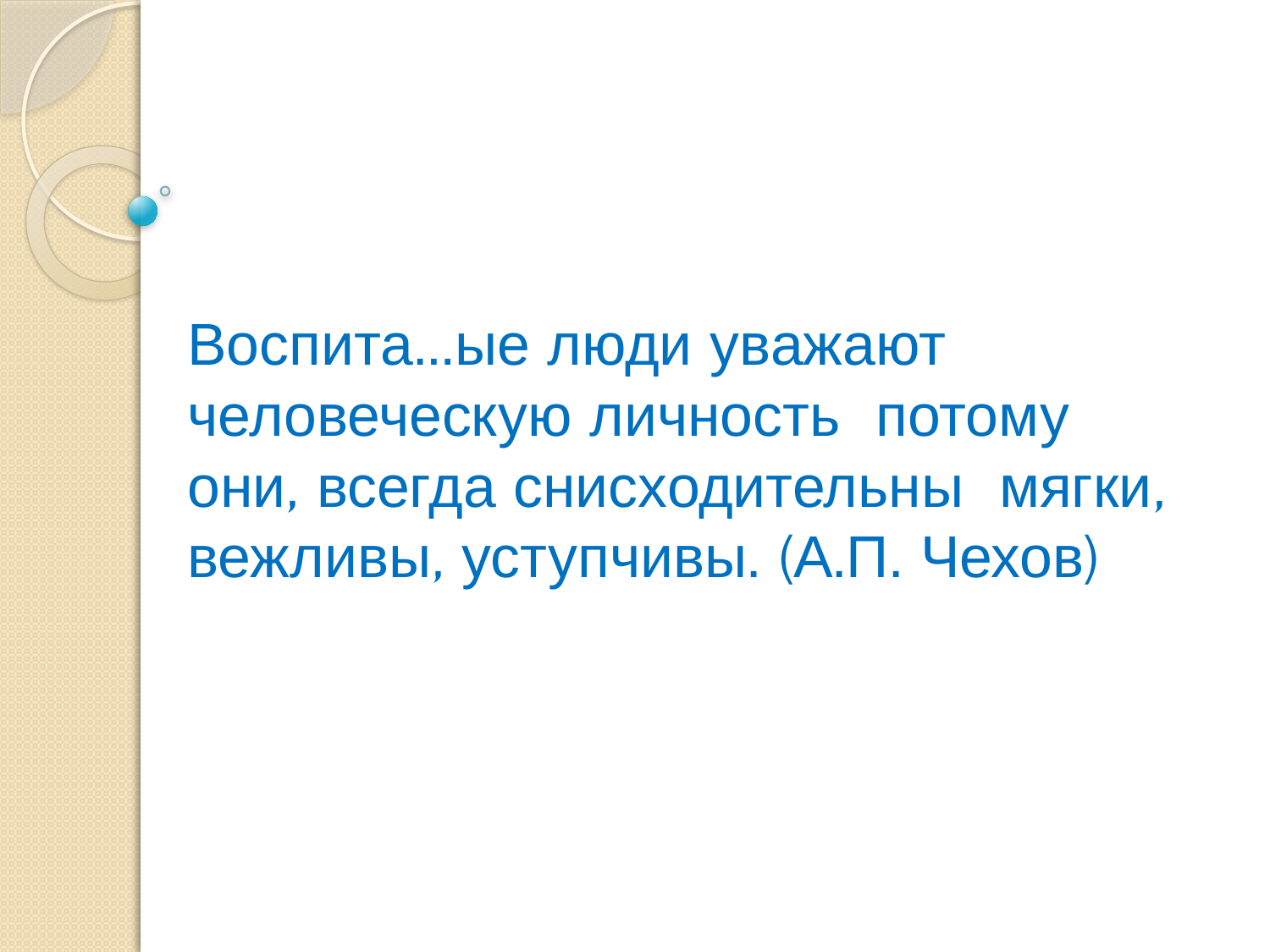

# Воспита…ые люди уважают человеческую личность  потому они, всегда снисходительны  мягки, вежливы, уступчивы. (А.П. Чехов)